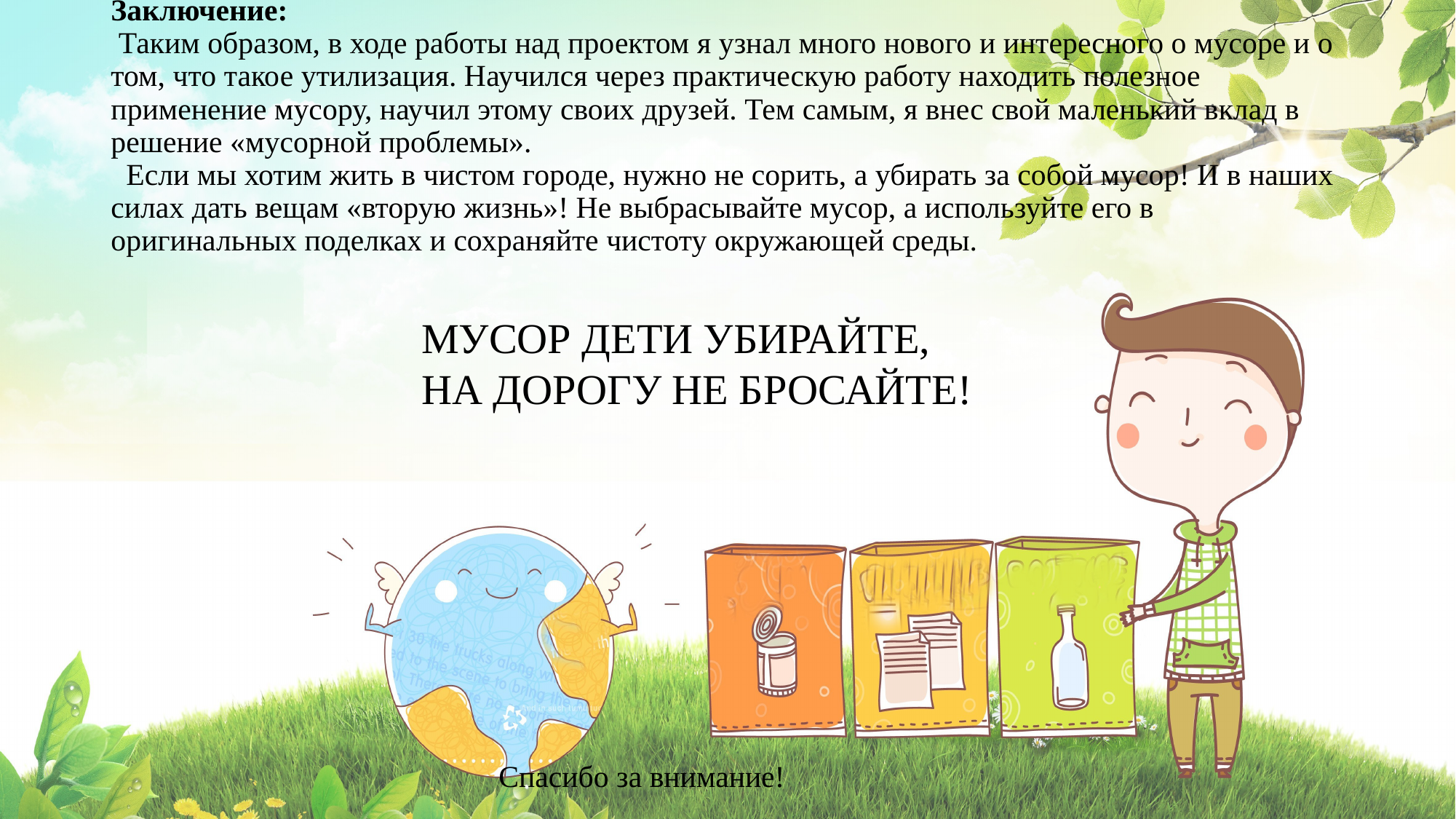

# Заключение: Таким образом, в ходе работы над проектом я узнал много нового и интересного о мусоре и о том, что такое утилизация. Научился через практическую работу находить полезное применение мусору, научил этому своих друзей. Тем самым, я внес свой маленький вклад в решение «мусорной проблемы». Если мы хотим жить в чистом городе, нужно не сорить, а убирать за собой мусор! И в наших силах дать вещам «вторую жизнь»! Не выбрасывайте мусор, а используйте его в оригинальных поделках и сохраняйте чистоту окружающей среды.
МУСОР ДЕТИ УБИРАЙТЕ,
НА ДОРОГУ НЕ БРОСАЙТЕ!
Спасибо за внимание!